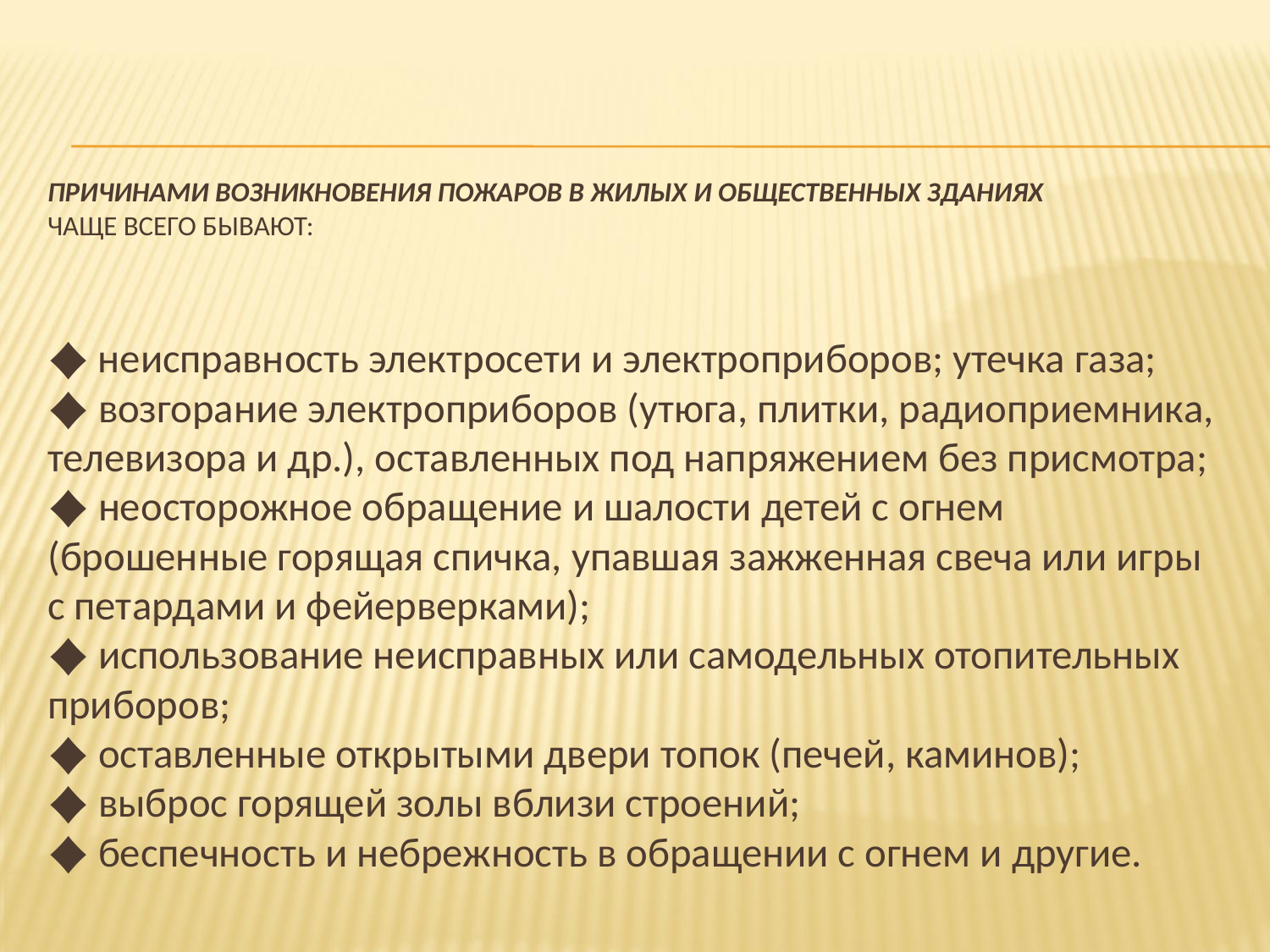

# ПРИЧИНАМИ ВОЗНИКНОВЕНИЯ ПОЖАРОВ В ЖИЛЫХ И ОБЩЕСТВЕННЫХ ЗДАНИЯХ   чаще всего бывают:
♦ неисправность электросети и электроприборов; утечка газа; 
♦ возгорание электроприборов (утюга, плитки, радиоприемника, телевизора и др.), оставленных под напряжением без присмотра; 
♦ неосторожное обращение и шалости детей с огнем (брошенные горящая спичка, упавшая зажженная свеча или игры с петардами и фейерверками); 
♦ использование неисправных или самодельных отопительных приборов; 
♦ оставленные открытыми двери топок (печей, каминов); 
♦ выброс горящей золы вблизи строений; 
♦ беспечность и небрежность в обращении с огнем и другие.